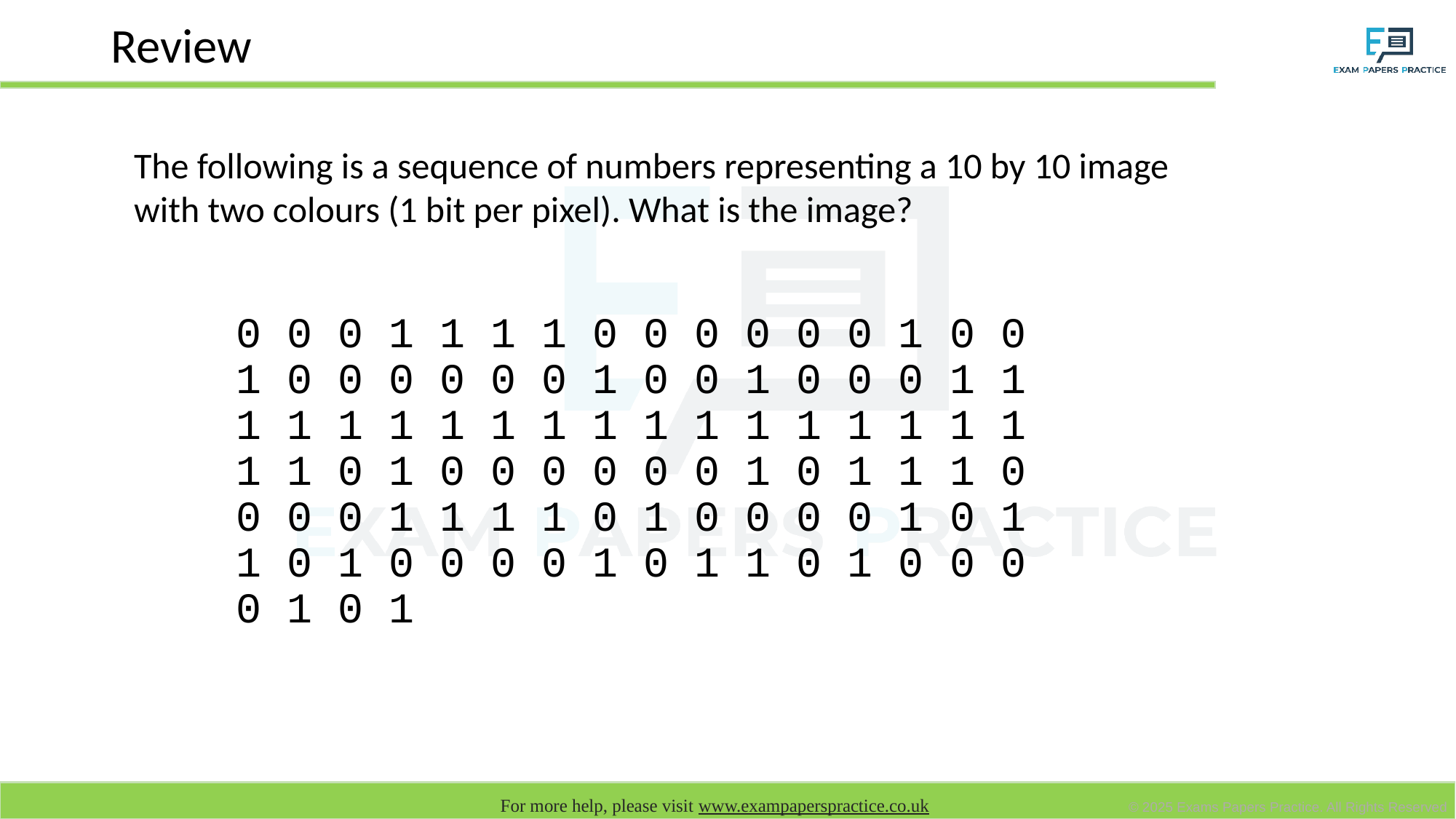

# Review
The following is a sequence of numbers representing a 10 by 10 image with two colours (1 bit per pixel). What is the image?
0 0 0 1 1 1 1 0 0 0 0 0 0 1 0 0 1 0 0 0 0 0 0 1 0 0 1 0 0 0 1 1 1 1 1 1 1 1 1 1 1 1 1 1 1 1 1 1 1 1 0 1 0 0 0 0 0 0 1 0 1 1 1 0 0 0 0 1 1 1 1 0 1 0 0 0 0 1 0 1 1 0 1 0 0 0 0 1 0 1 1 0 1 0 0 0 0 1 0 1